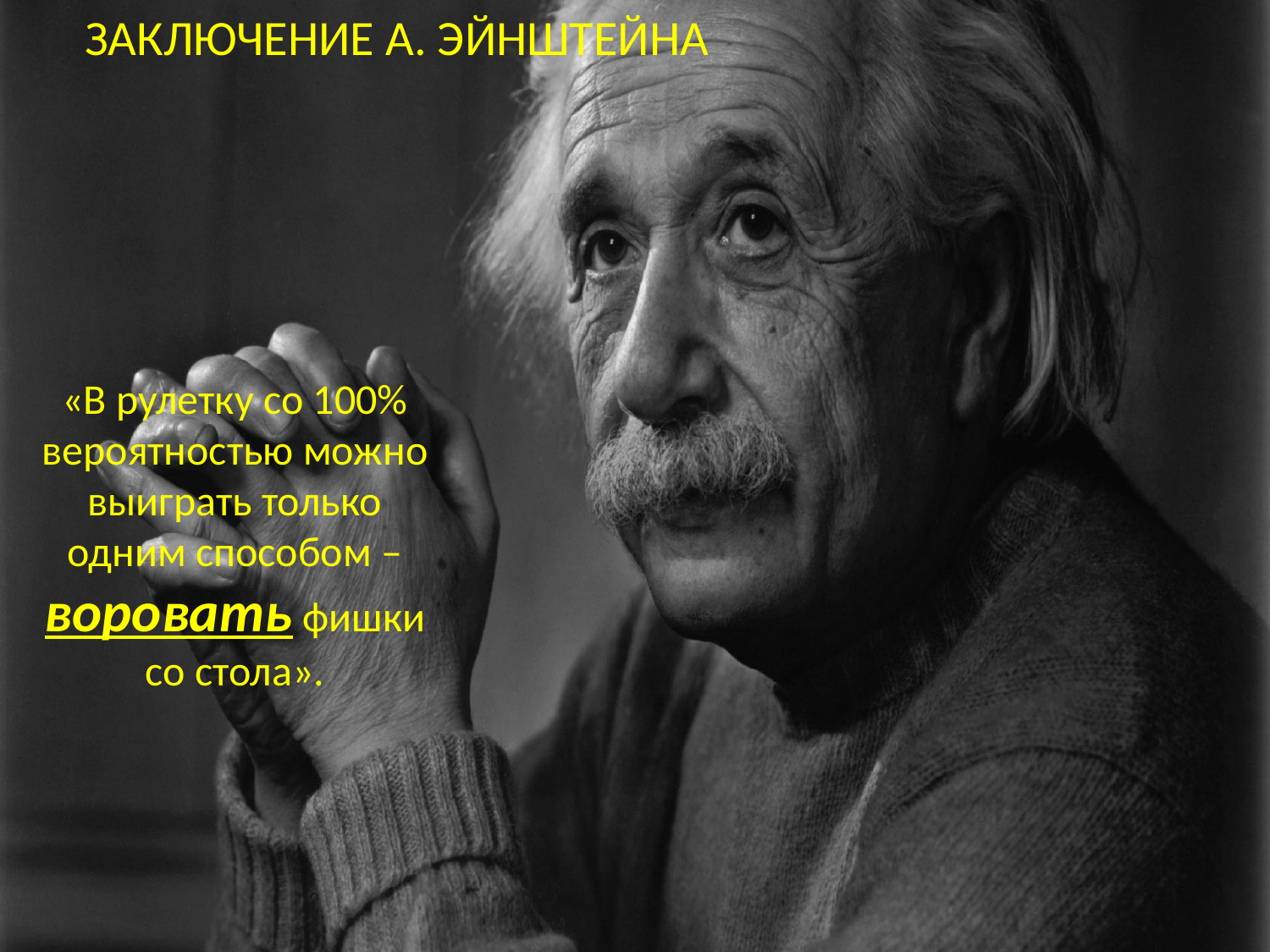

ЗАКЛЮЧЕНИЕ А. ЭЙНШТЕЙНА
«В рулетку со 100% вероятностью можно выиграть только одним способом – воровать фишки со стола».